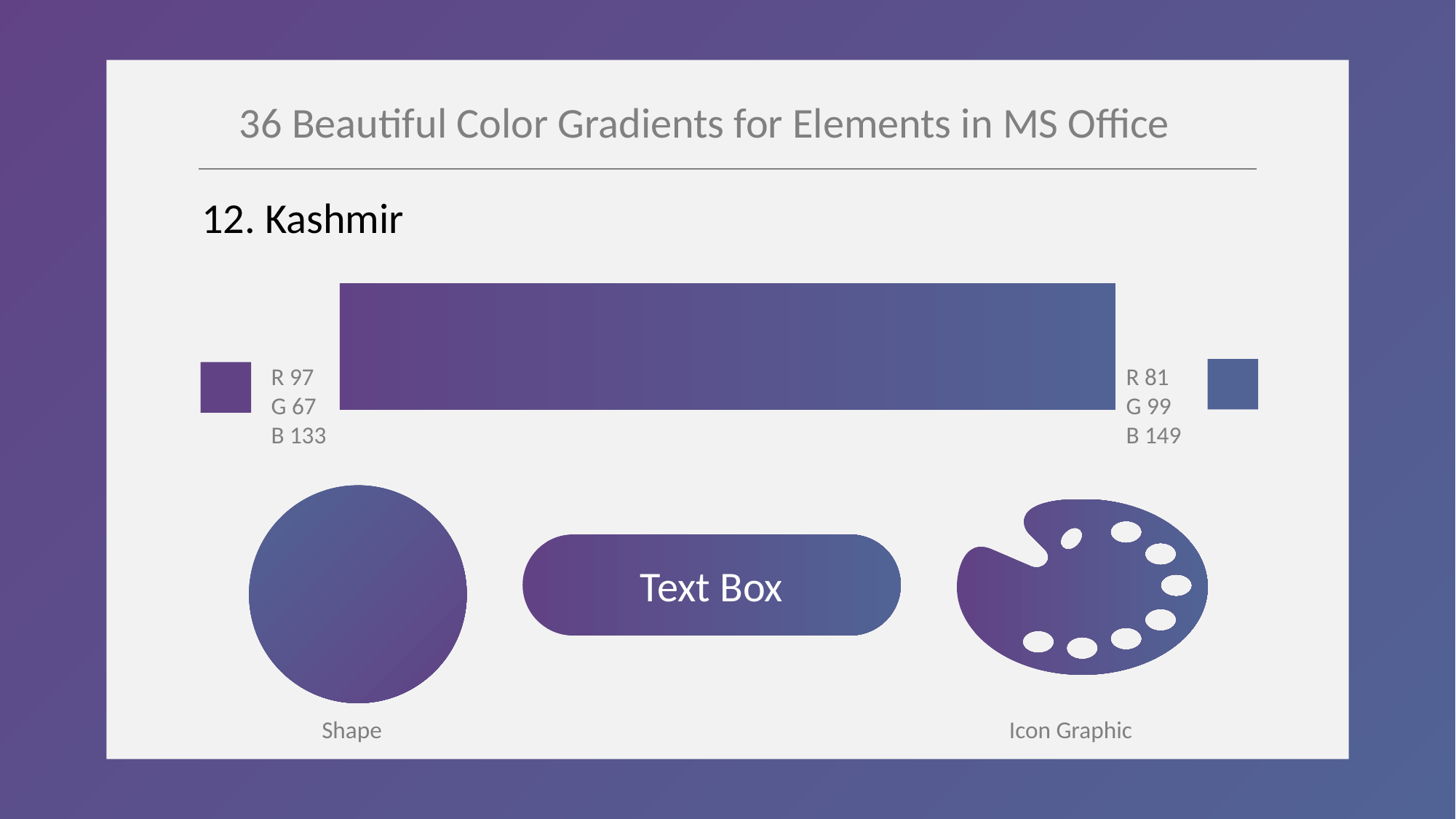

36 Beautiful Color Gradients for Elements in MS Office
12. Kashmir

R 97
G 67
B 133
R 81
G 99
B 149

Text Box
Shape
Icon Graphic
Credit Post
https://digitalsynopsis.com